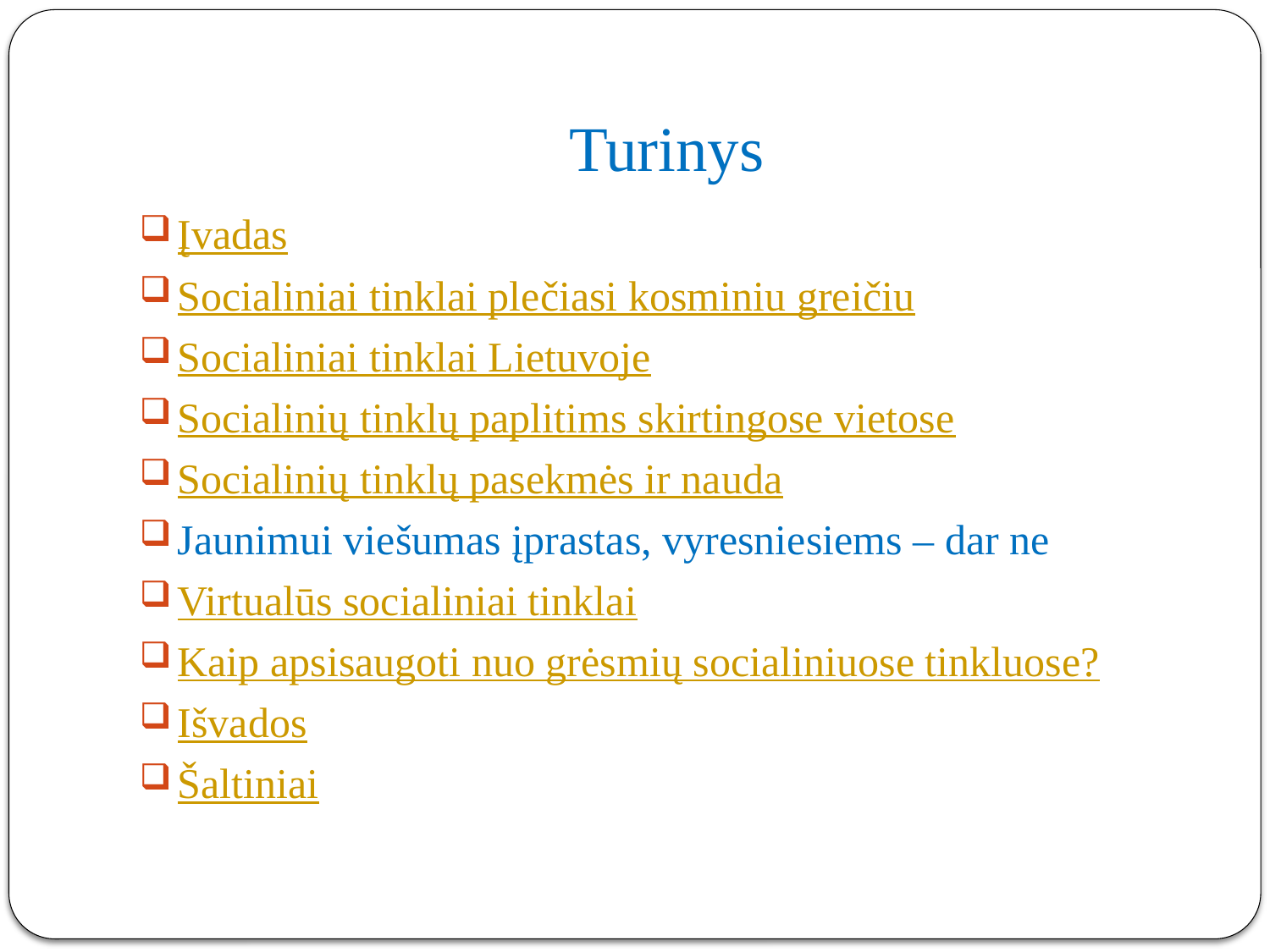

# Turinys
Įvadas
Socialiniai tinklai plečiasi kosminiu greičiu
Socialiniai tinklai Lietuvoje
Socialinių tinklų paplitims skirtingose vietose
Socialinių tinklų pasekmės ir nauda
Jaunimui viešumas įprastas, vyresniesiems – dar ne
Virtualūs socialiniai tinklai
Kaip apsisaugoti nuo grėsmių socialiniuose tinkluose?
Išvados
Šaltiniai